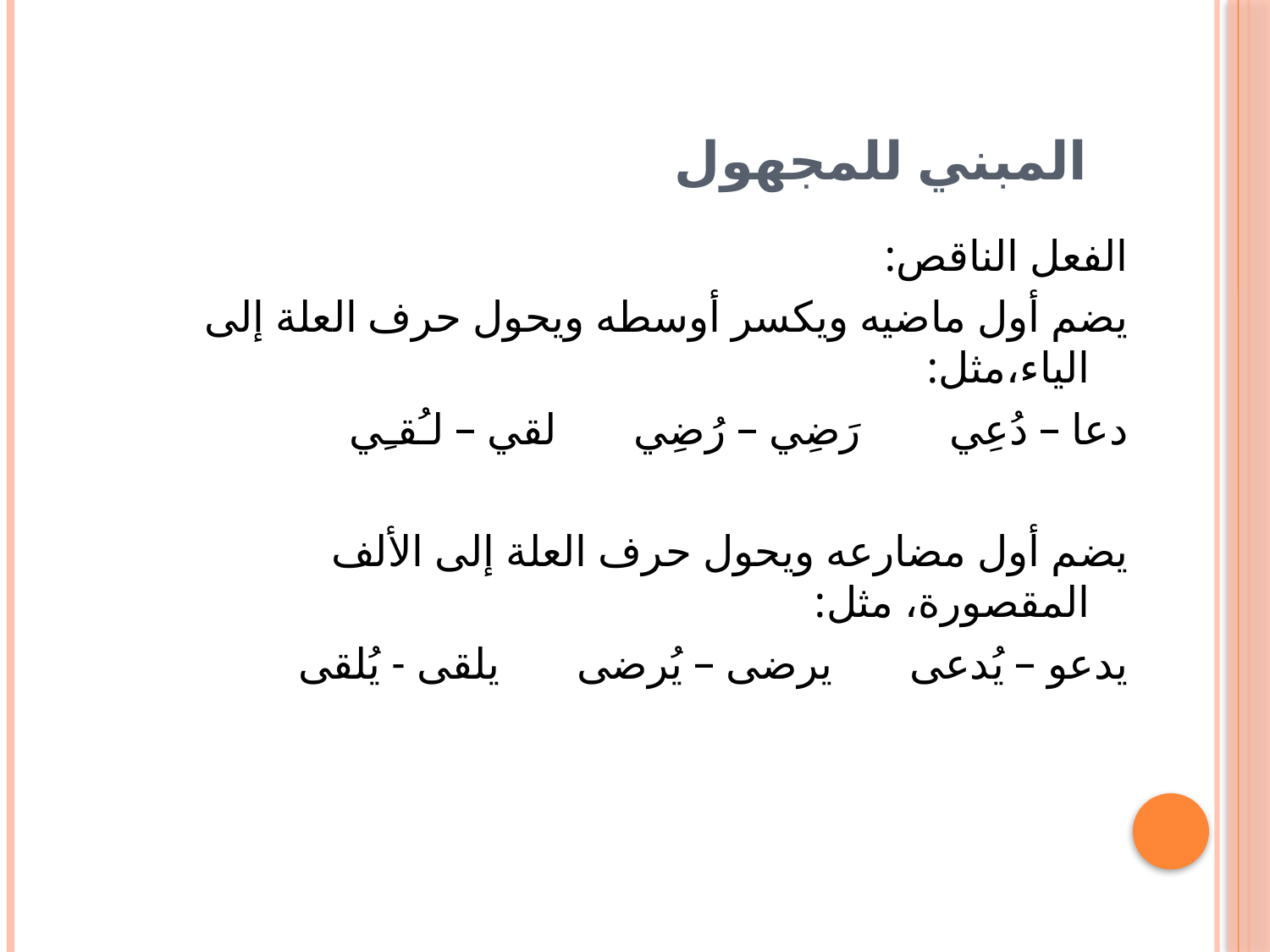

# المبني للمجهول
الفعل الناقص:
	يضم أول ماضيه ويكسر أوسطه ويحول حرف العلة إلى الياء،مثل:
دعا – دُعِي        رَضِي – رُضِي       لقي – لـُقـِي

يضم أول مضارعه ويحول حرف العلة إلى الألف المقصورة، مثل:
يدعو – يُدعى       يرضى – يُرضى       يلقى - يُلقى